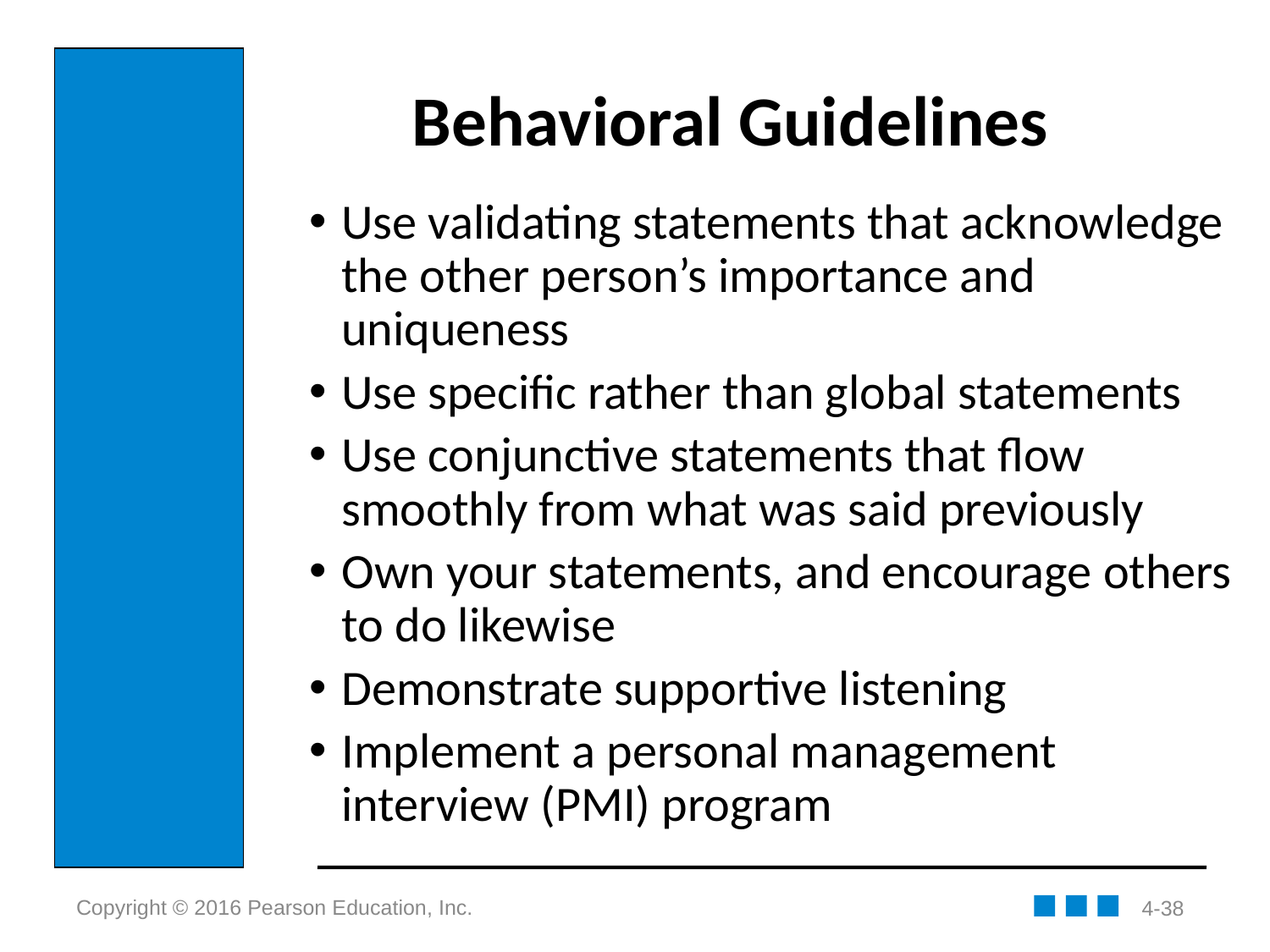

# Behavioral Guidelines

Use validating statements that acknowledge the other person’s importance and uniqueness
Use specific rather than global statements
Use conjunctive statements that flow smoothly from what was said previously
Own your statements, and encourage others to do likewise
Demonstrate supportive listening
Implement a personal management interview (PMI) program

4-38
Copyright © 2016 Pearson Education, Inc.